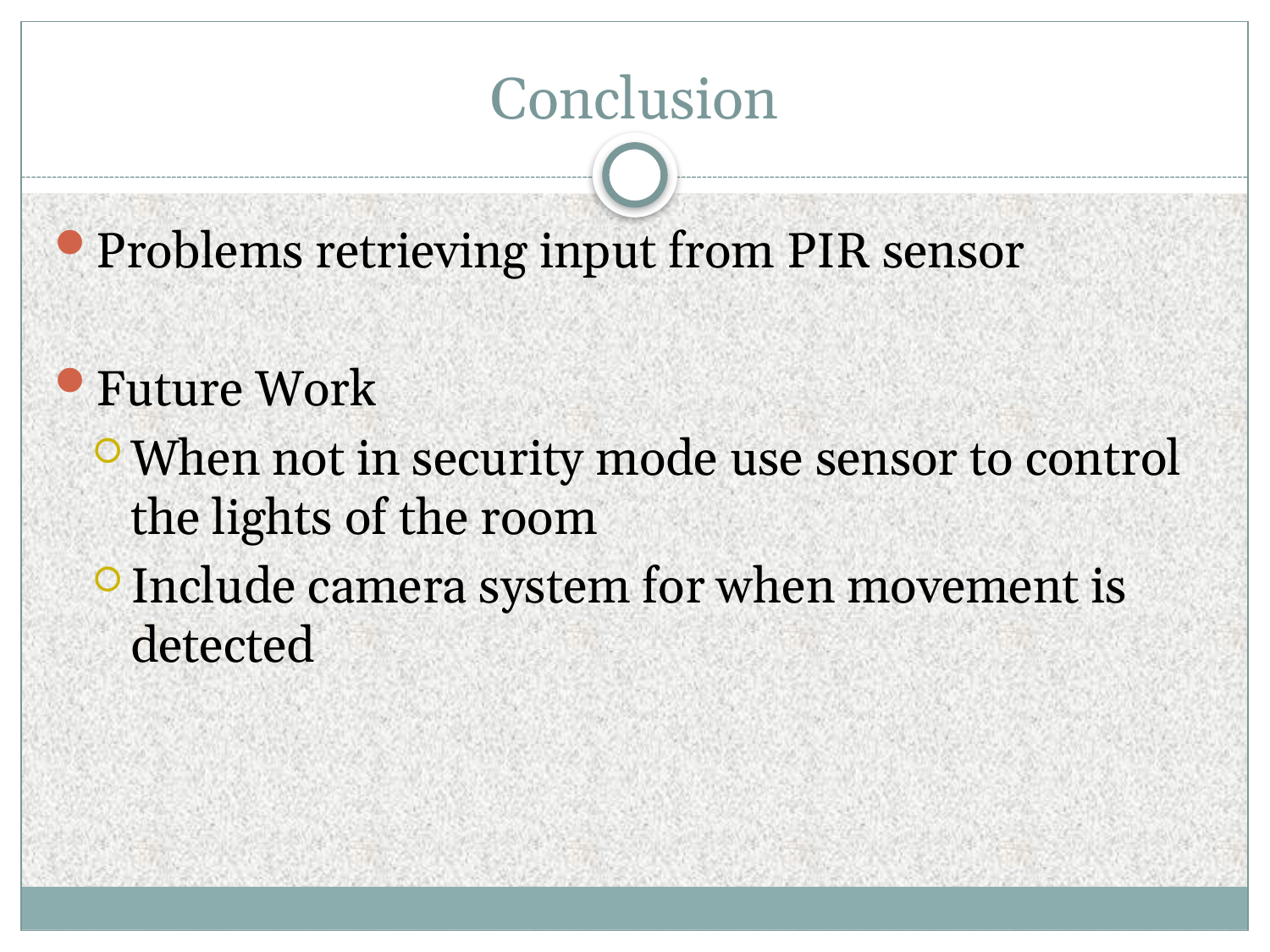

# Conclusion
Problems retrieving input from PIR sensor

Future Work
When not in security mode use sensor to control the lights of the room
Include camera system for when movement is detected